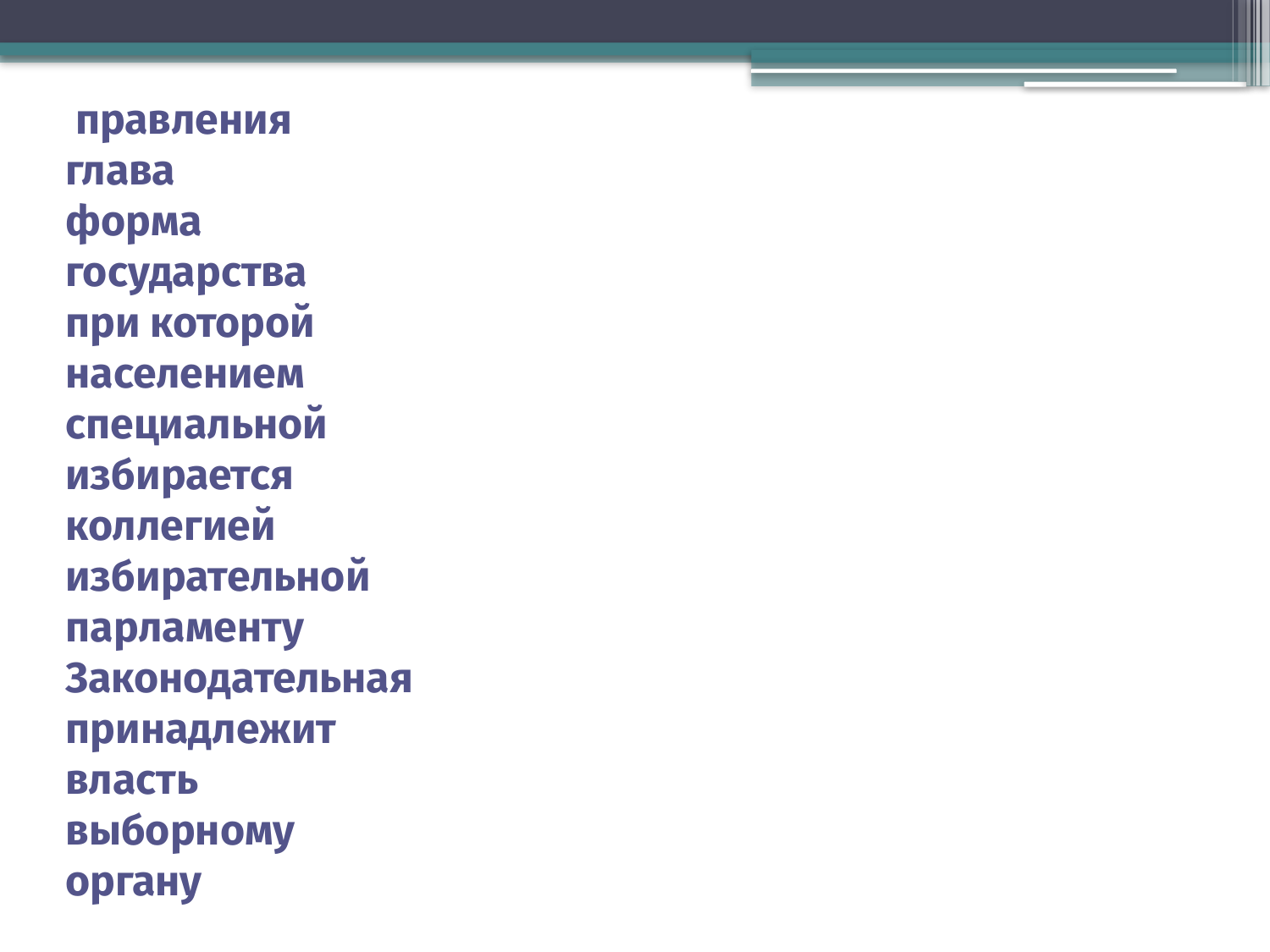

правления
глава
форма
государства
при которой
населением
специальной
избирается
коллегией
избирательной
парламенту
Законодательная
принадлежит
власть
выборному
органу